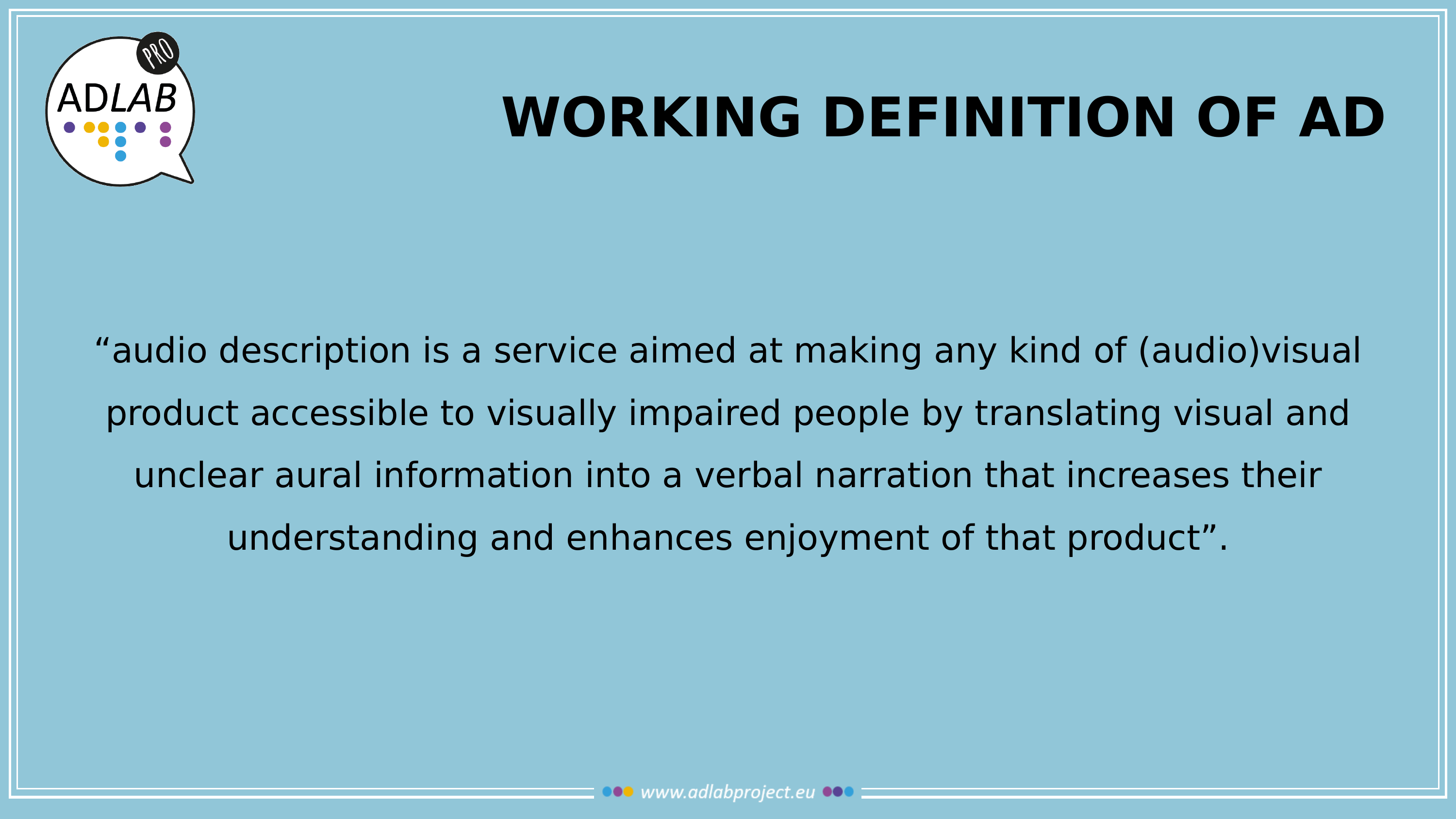

# WORKING DEFINITION OF AD

“audio description is a service aimed at making any kind of (audio)visual product accessible to visually impaired people by translating visual and unclear aural information into a verbal narration that increases their understanding and enhances enjoyment of that product”.